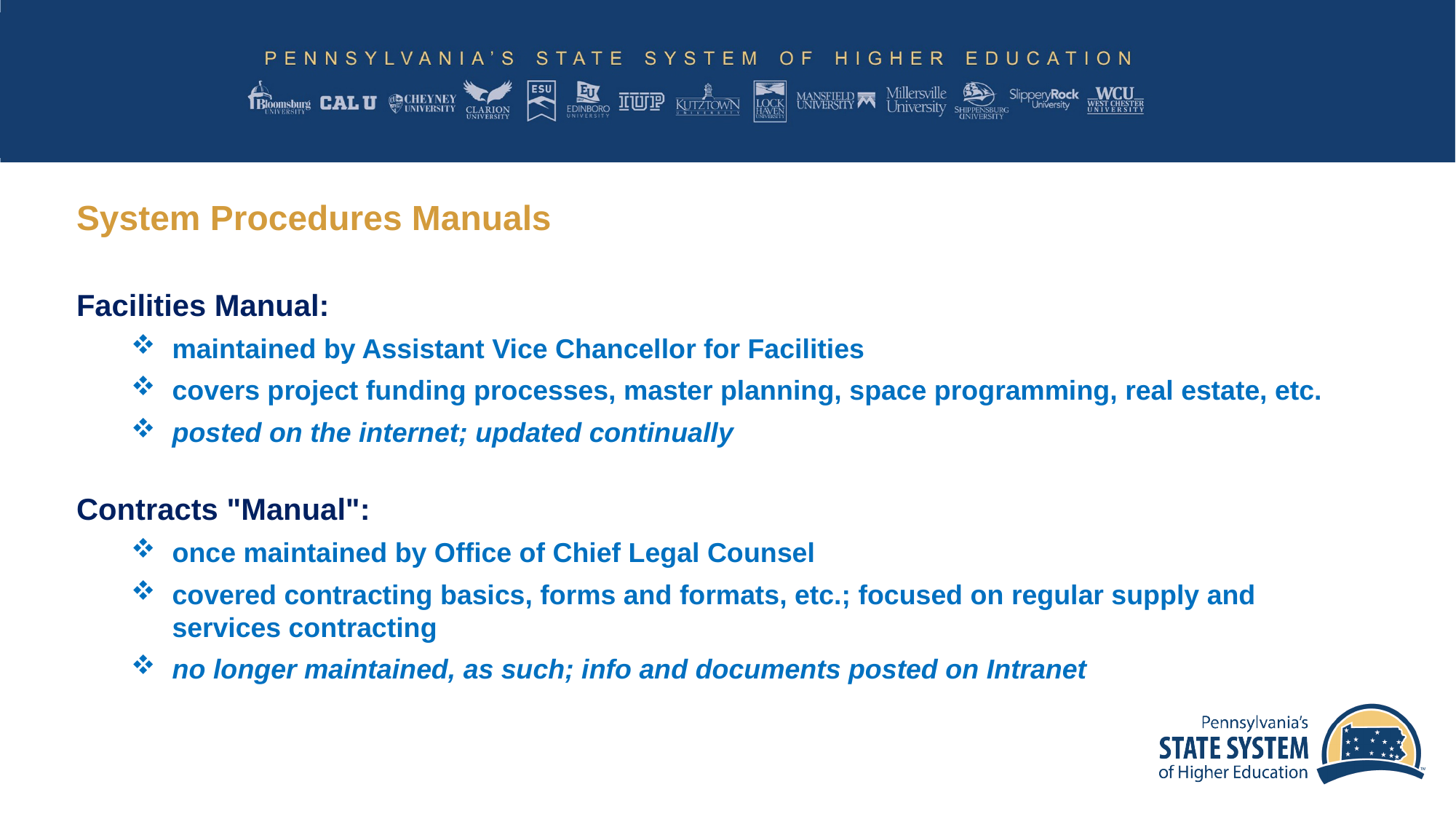

# System Procedures Manuals
Facilities Manual:
maintained by Assistant Vice Chancellor for Facilities
covers project funding processes, master planning, space programming, real estate, etc.
posted on the internet; updated continually

Contracts "Manual":
once maintained by Office of Chief Legal Counsel
covered contracting basics, forms and formats, etc.; focused on regular supply and services contracting
no longer maintained, as such; info and documents posted on Intranet